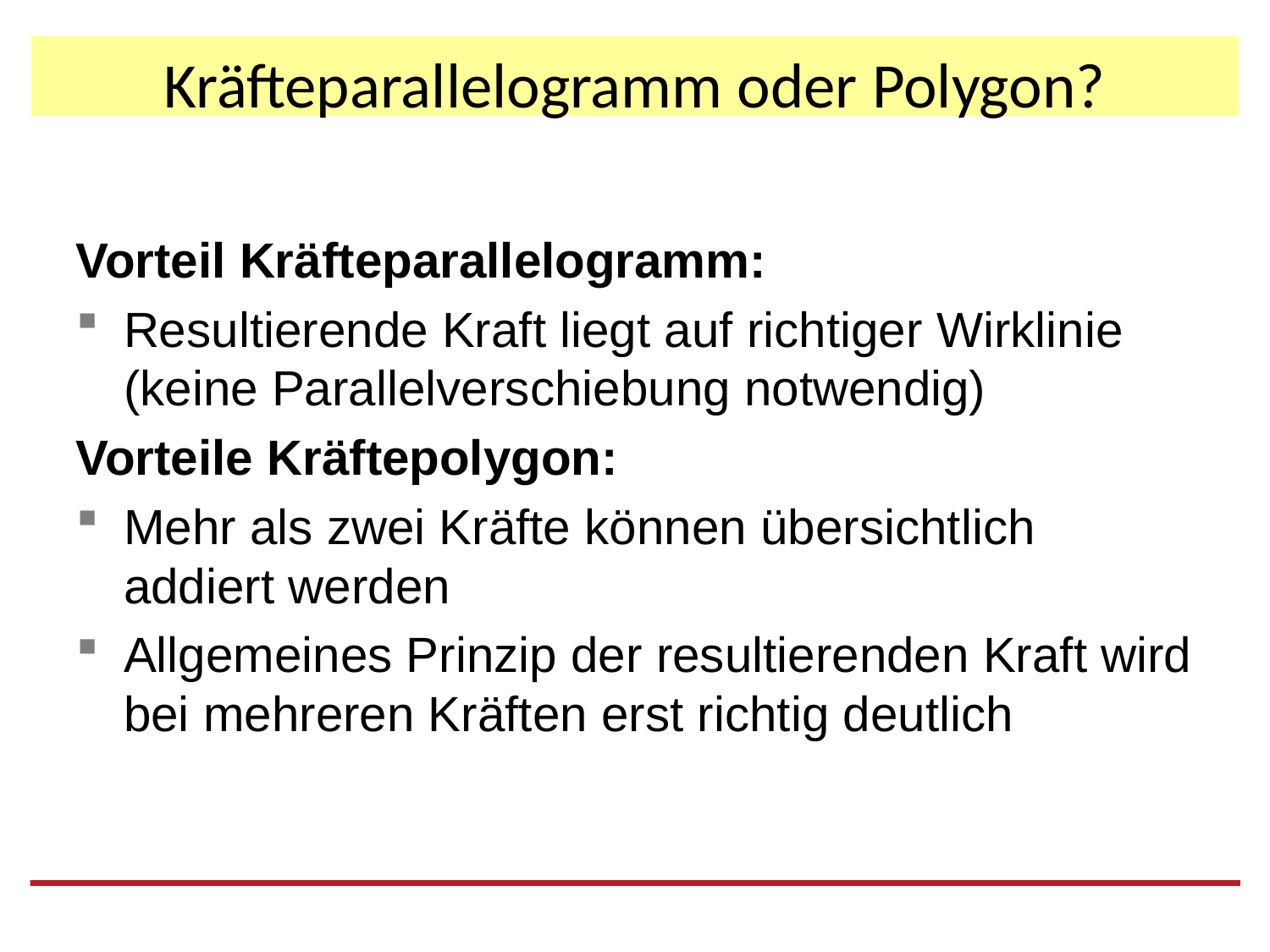

# Kräfteparallelogramm oder Polygon?
Vorteil Kräfteparallelogramm:
Resultierende Kraft liegt auf richtiger Wirklinie
(keine Parallelverschiebung notwendig)
Vorteile Kräftepolygon:
Mehr als zwei Kräfte können übersichtlich addiert werden
Allgemeines Prinzip der resultierenden Kraft wird bei mehreren Kräften erst richtig deutlich